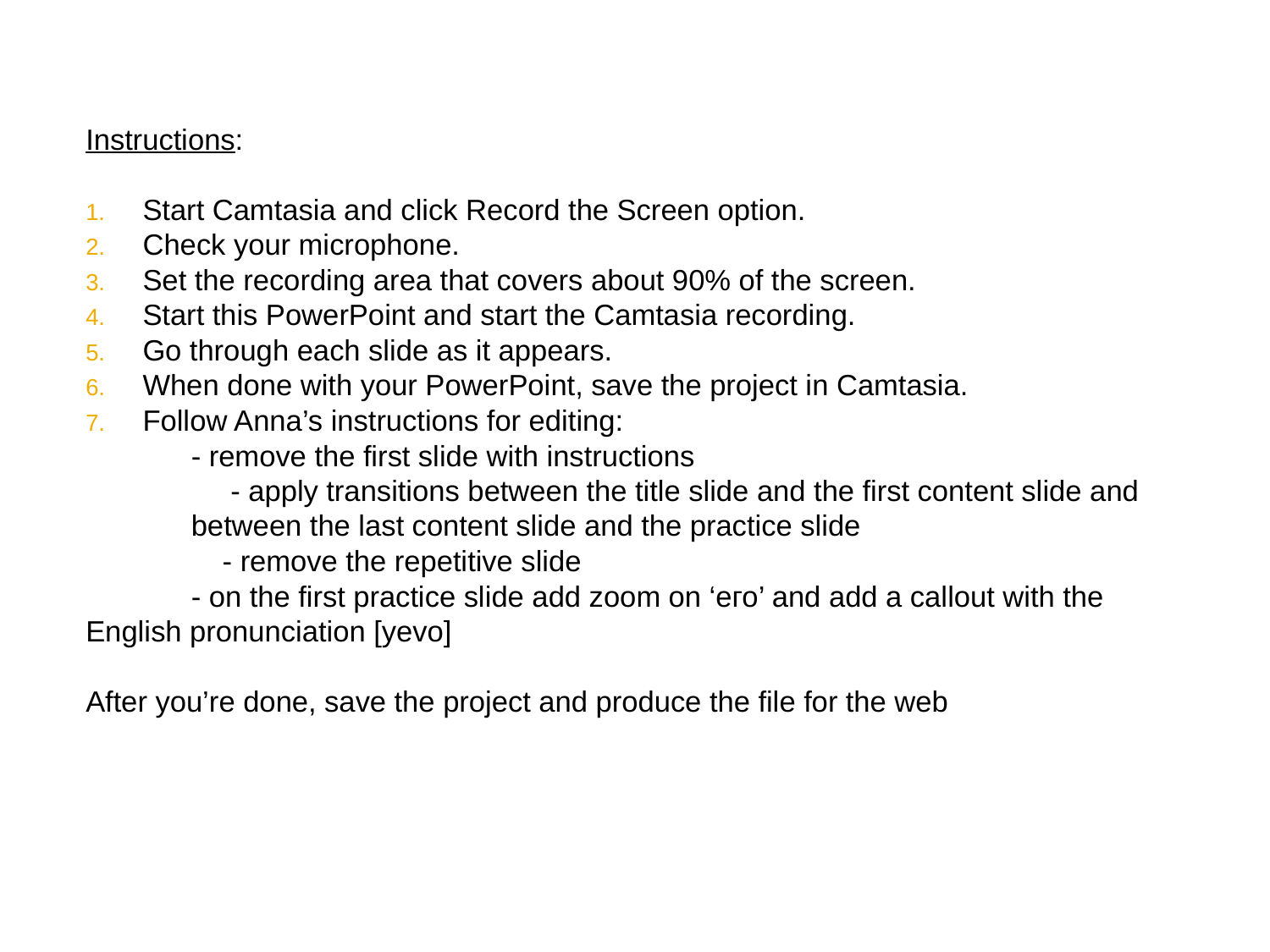

Instructions:

Start Camtasia and click Record the Screen option.
Check your microphone.
Set the recording area that covers about 90% of the screen.
Start this PowerPoint and start the Camtasia recording.
Go through each slide as it appears.
When done with your PowerPoint, save the project in Camtasia.
Follow Anna’s instructions for editing:
	- remove the first slide with instructions
                  - apply transitions between the title slide and the first content slide and 	between the last content slide and the practice slide
                 - remove the repetitive slide
 	- on the first practice slide add zoom on ‘его’ and add a callout with the 	English pronunciation [yevo]

After you’re done, save the project and produce the file for the web